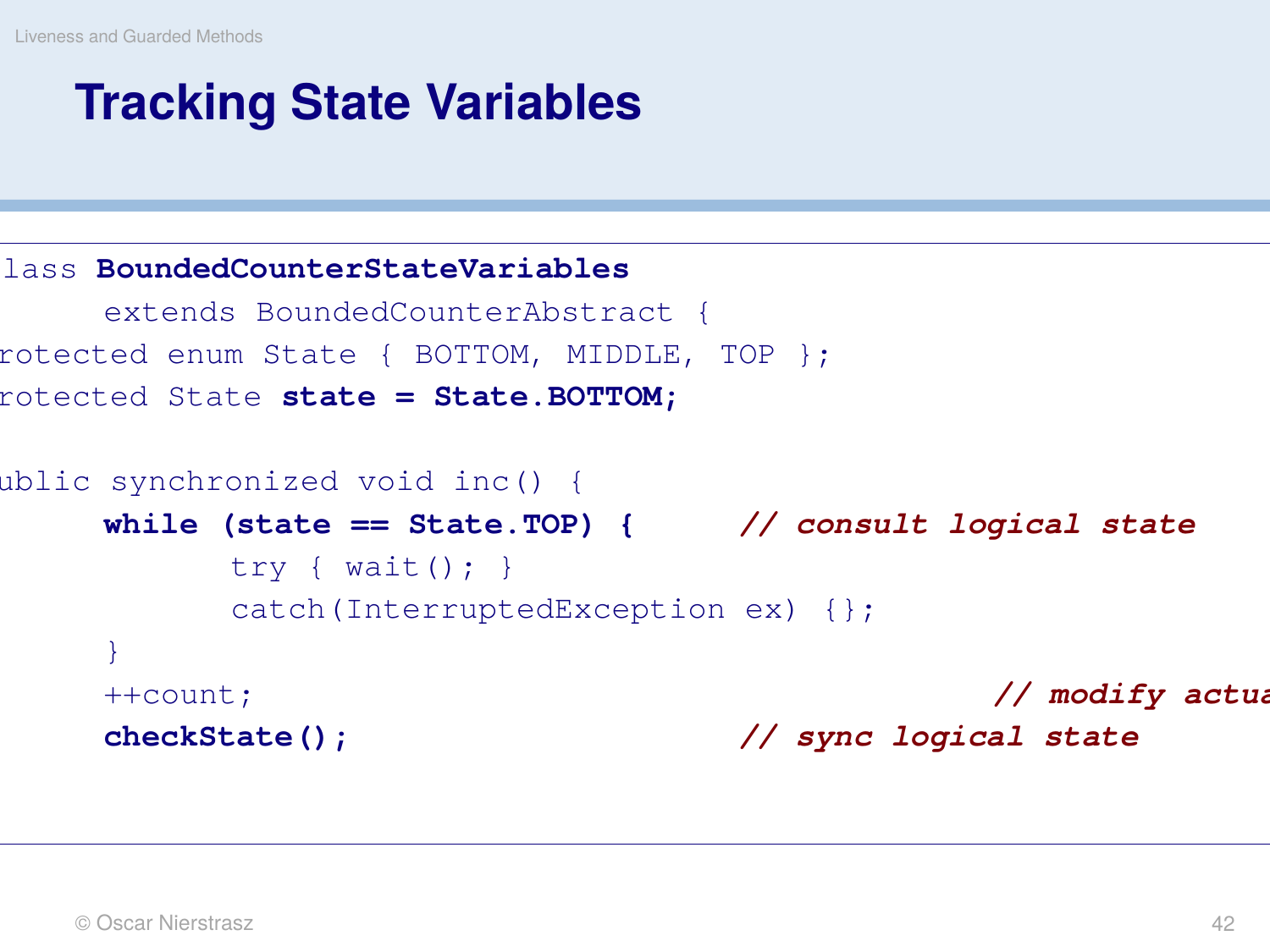

Liveness and Guarded Methods
# Tracking State Variables
public class BoundedCounterStateVariables
		extends BoundedCounterAbstract {
	protected enum State { BOTTOM, MIDDLE, TOP };
	protected State state = State.BOTTOM;

	public synchronized void inc() {
		while (state == State.TOP) {	// consult logical state
			try { wait(); }
			catch(InterruptedException ex) {};
		}
		++count;						// modify actual state
		checkState();				// sync logical state
	}
...
© Oscar Nierstrasz
42